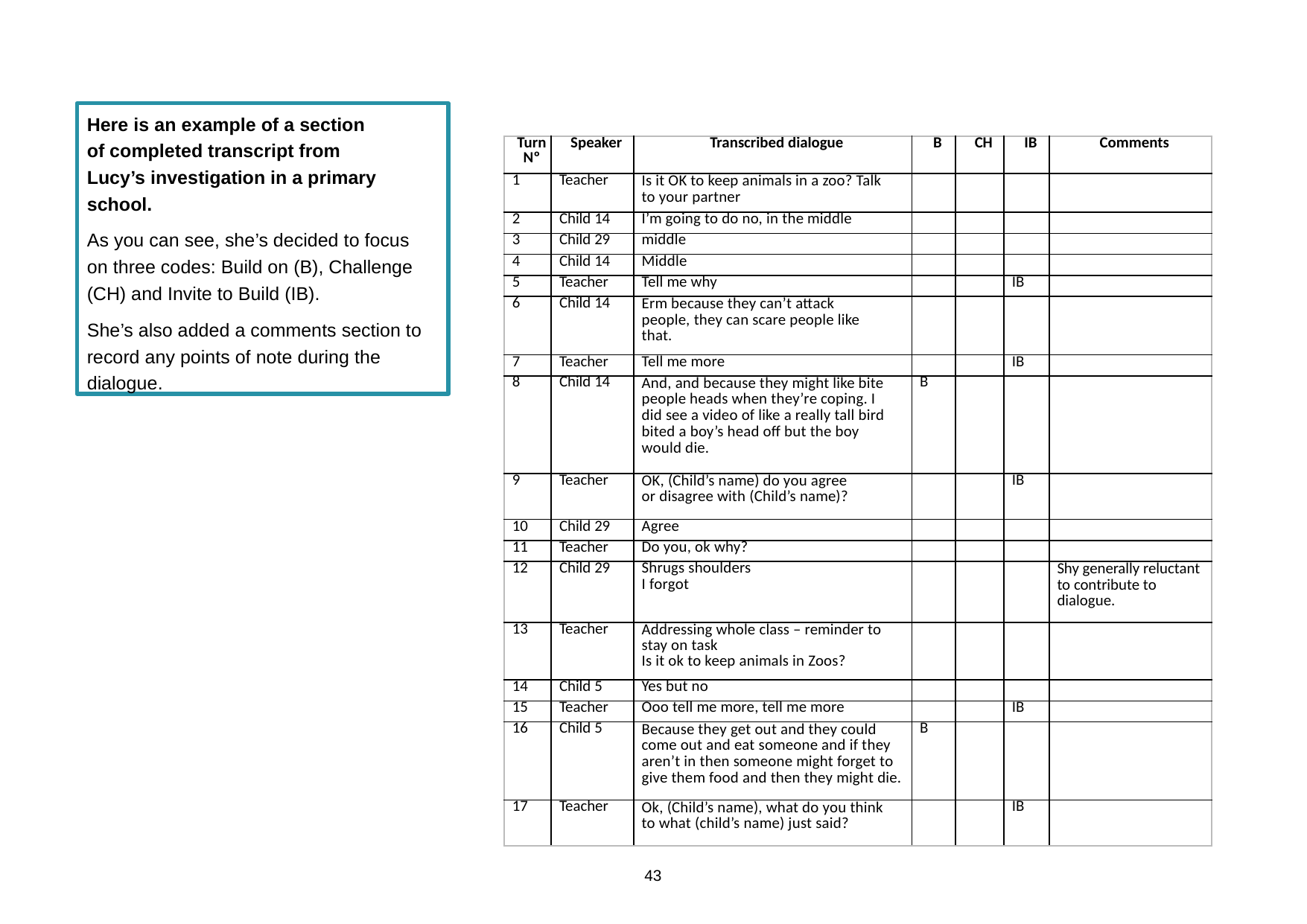

Here is an example of a section of completed transcript from Lucy’s investigation in a primary school.
As you can see, she’s decided to focus on three codes: Build on (B), Challenge (CH) and Invite to Build (IB).
She’s also added a comments section to record any points of note during the dialogue.
| TurnNº | Speaker | Transcribed dialogue | B | CH | IB | Comments |
| --- | --- | --- | --- | --- | --- | --- |
| 1 | Teacher | Is it OK to keep animals in a zoo? Talk to your partner |  |  |  |  |
| 2 | Child 14 | I’m going to do no, in the middle |  |  |  |  |
| 3 | Child 29 | middle |  |  |  |  |
| 4 | Child 14 | Middle |  |  |  |  |
| 5 | Teacher | Tell me why |  |  | IB |  |
| 6 | Child 14 | Erm because they can’t attack people, they can scare people like that. |  |  |  |  |
| 7 | Teacher | Tell me more |  |  | IB |  |
| 8 | Child 14 | And, and because they might like bite people heads when they’re coping. I did see a video of like a really tall bird bited a boy’s head off but the boy would die. | B |  |  |  |
| 9 | Teacher | OK, (Child’s name) do you agree or disagree with (Child’s name)? |  |  | IB |  |
| 10 | Child 29 | Agree |  |  |  |  |
| 11 | Teacher | Do you, ok why? |  |  |  |  |
| 12 | Child 29 | Shrugs shoulders I forgot |  |  |  | Shy generally reluctant to contribute to dialogue. |
| 13 | Teacher | Addressing whole class – reminder to stay on task Is it ok to keep animals in Zoos? |  |  |  |  |
| 14 | Child 5 | Yes but no |  |  |  |  |
| 15 | Teacher | Ooo tell me more, tell me more |  |  | IB |  |
| 16 | Child 5 | Because they get out and they could come out and eat someone and if they aren’t in then someone might forget to give them food and then they might die. | B |  |  |  |
| 17 | Teacher | Ok, (Child’s name), what do you think to what (child’s name) just said? |  |  | IB |  |
43